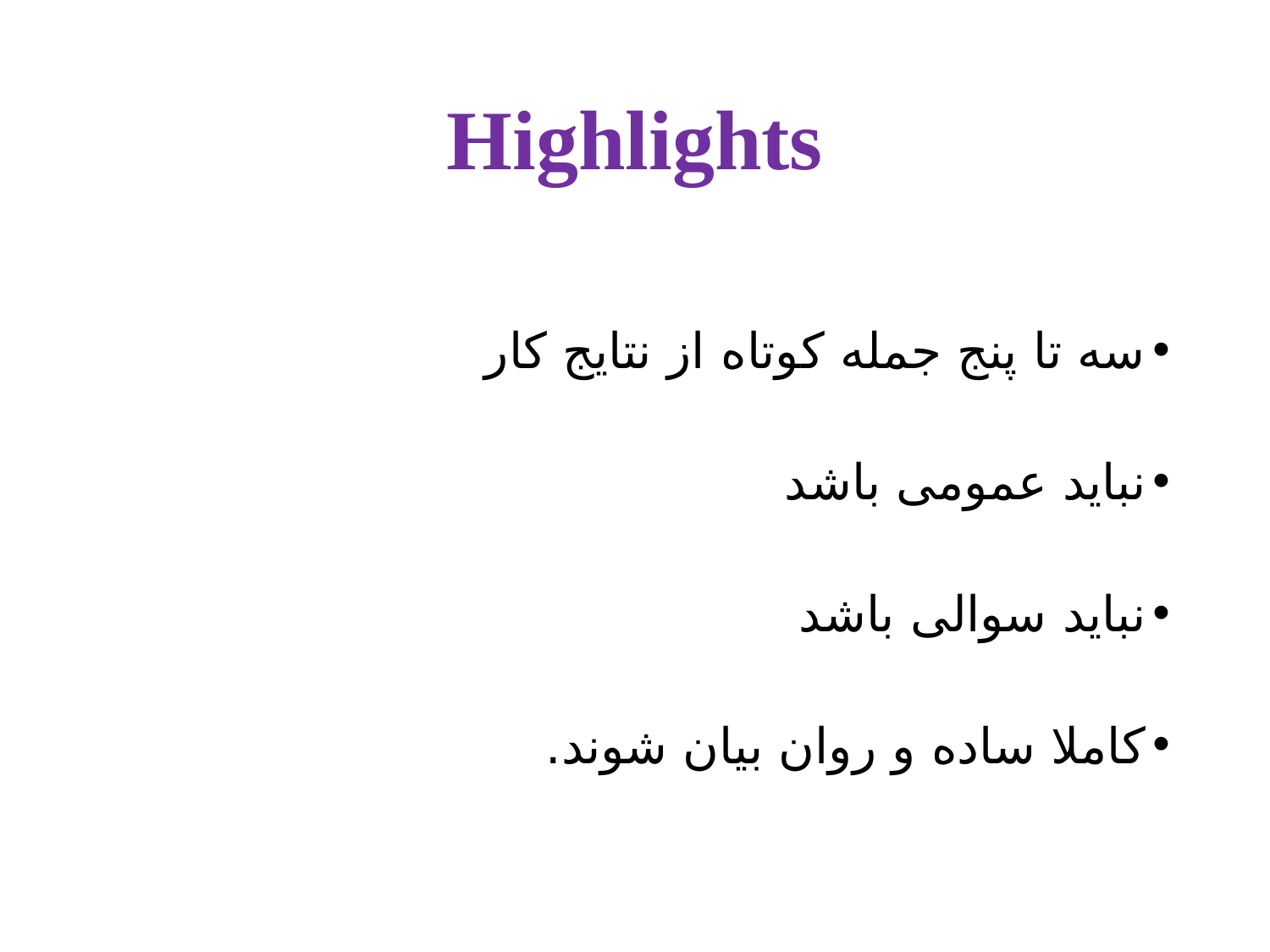

# Highlights
سه تا پنج جمله کوتاه از نتایج کار
نباید عمومی باشد
نباید سوالی باشد
کاملا ساده و روان بیان شوند.
15 November 2021
19